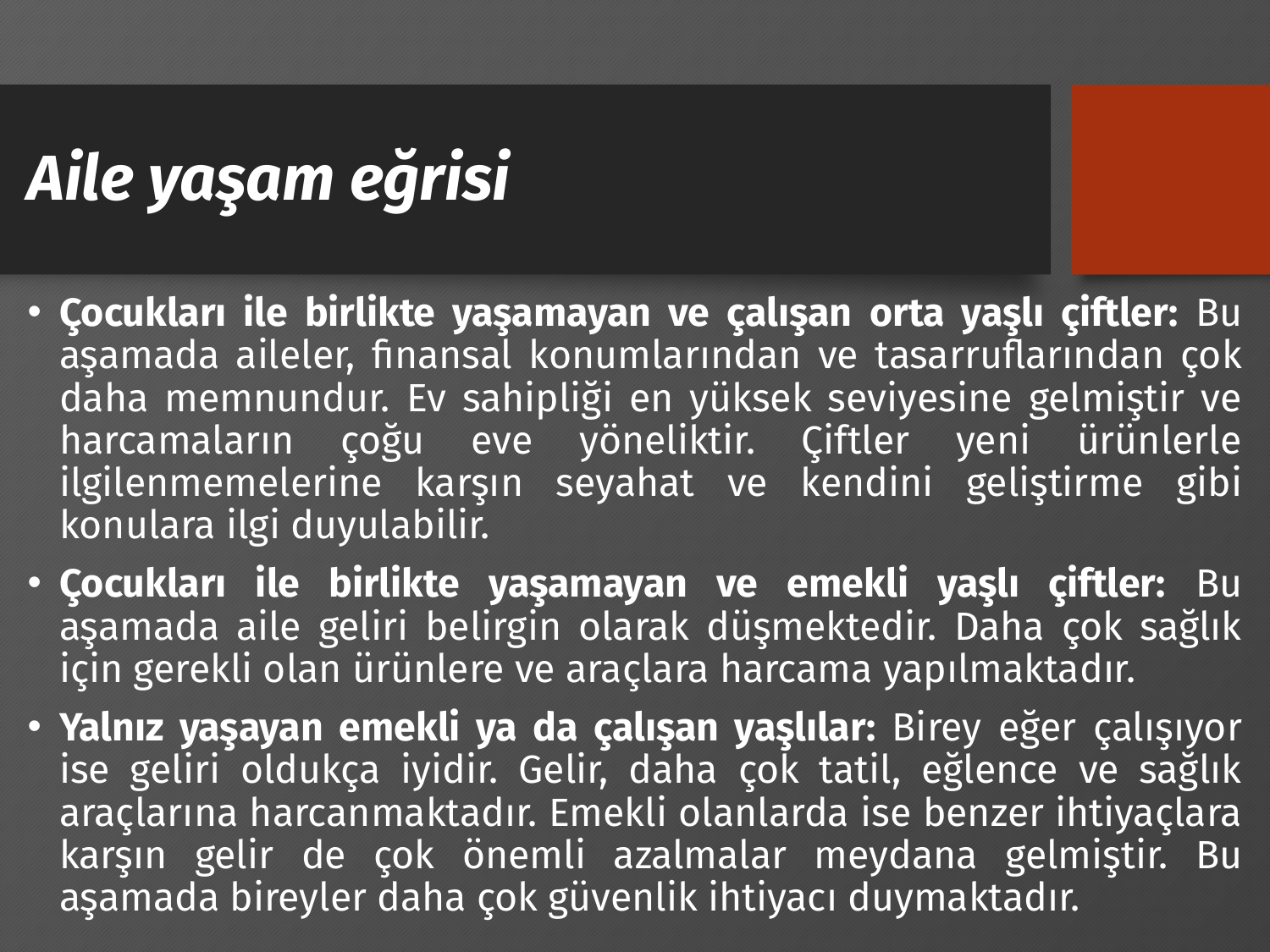

# Aile yaşam eğrisi
Çocukları ile birlikte yaşamayan ve çalışan orta yaşlı çiftler: Bu aşamada aileler, finansal konumlarından ve tasarruflarından çok daha memnundur. Ev sahipliği en yüksek seviyesine gelmiştir ve harcamaların çoğu eve yöneliktir. Çiftler yeni ürünlerle ilgilenmemelerine karşın seyahat ve kendini geliştirme gibi konulara ilgi duyulabilir.
Çocukları ile birlikte yaşamayan ve emekli yaşlı çiftler: Bu aşamada aile geliri belirgin olarak düşmektedir. Daha çok sağlık için gerekli olan ürünlere ve araçlara harcama yapılmaktadır.
Yalnız yaşayan emekli ya da çalışan yaşlılar: Birey eğer çalışıyor ise geliri oldukça iyidir. Gelir, daha çok tatil, eğlence ve sağlık araçlarına harcanmaktadır. Emekli olanlarda ise benzer ihtiyaçlara karşın gelir de çok önemli azalmalar meydana gelmiştir. Bu aşamada bireyler daha çok güvenlik ihtiyacı duymaktadır.